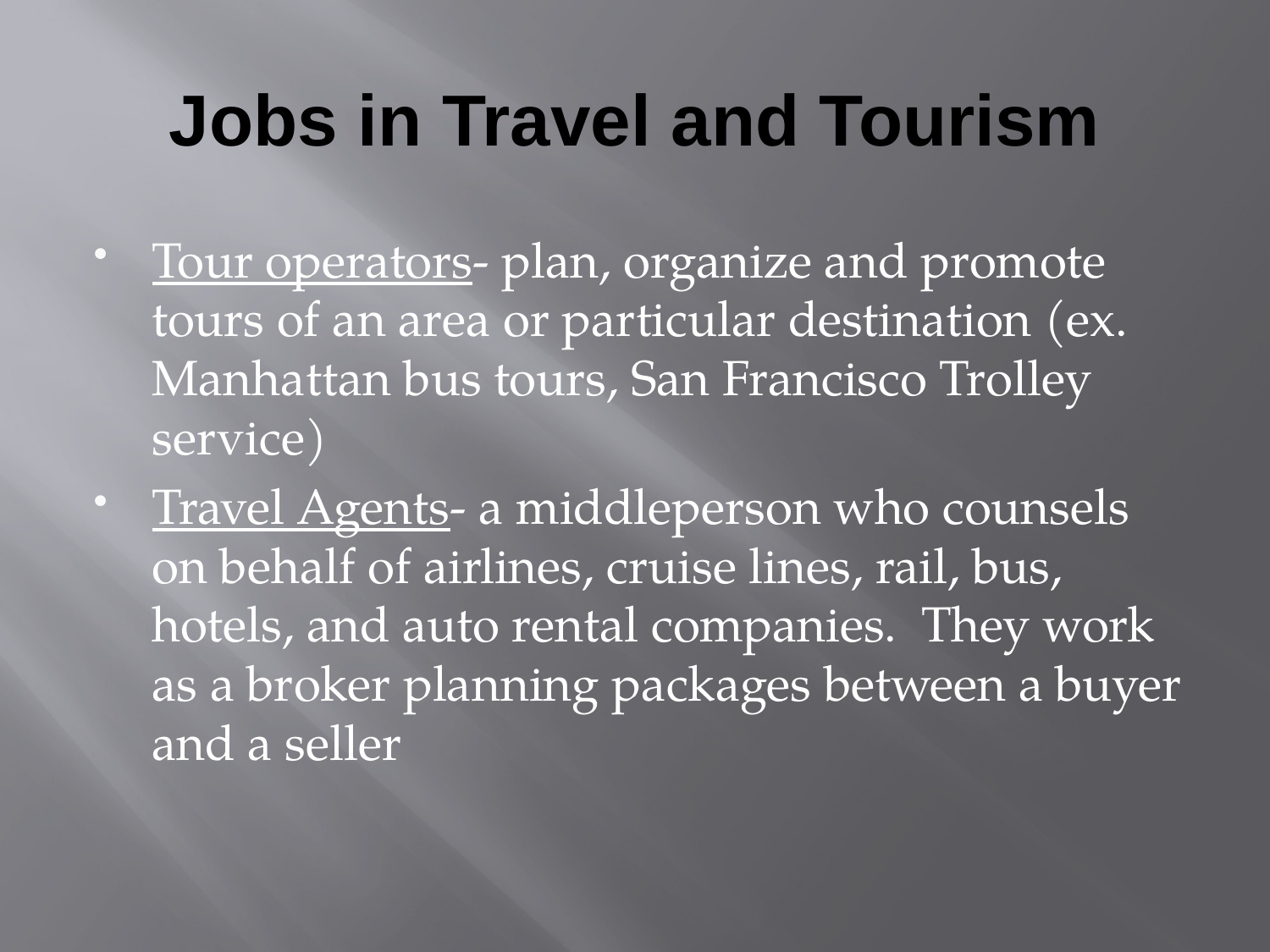

# Jobs in Travel and Tourism
Tour operators- plan, organize and promote tours of an area or particular destination (ex. Manhattan bus tours, San Francisco Trolley service)
Travel Agents- a middleperson who counsels on behalf of airlines, cruise lines, rail, bus, hotels, and auto rental companies.  They work as a broker planning packages between a buyer and a seller